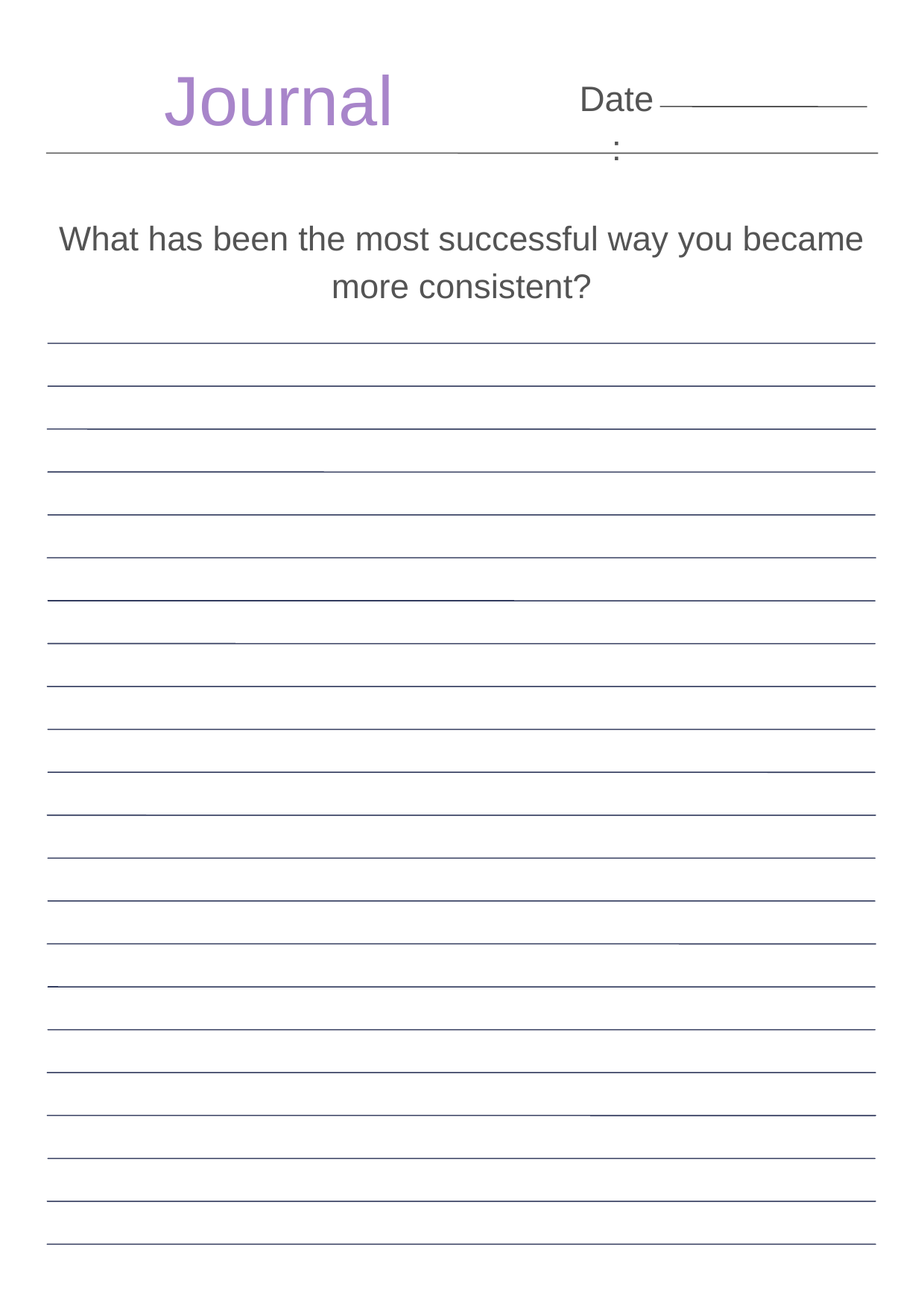

Journal
Date:

What has been the most successful way you became more consistent?